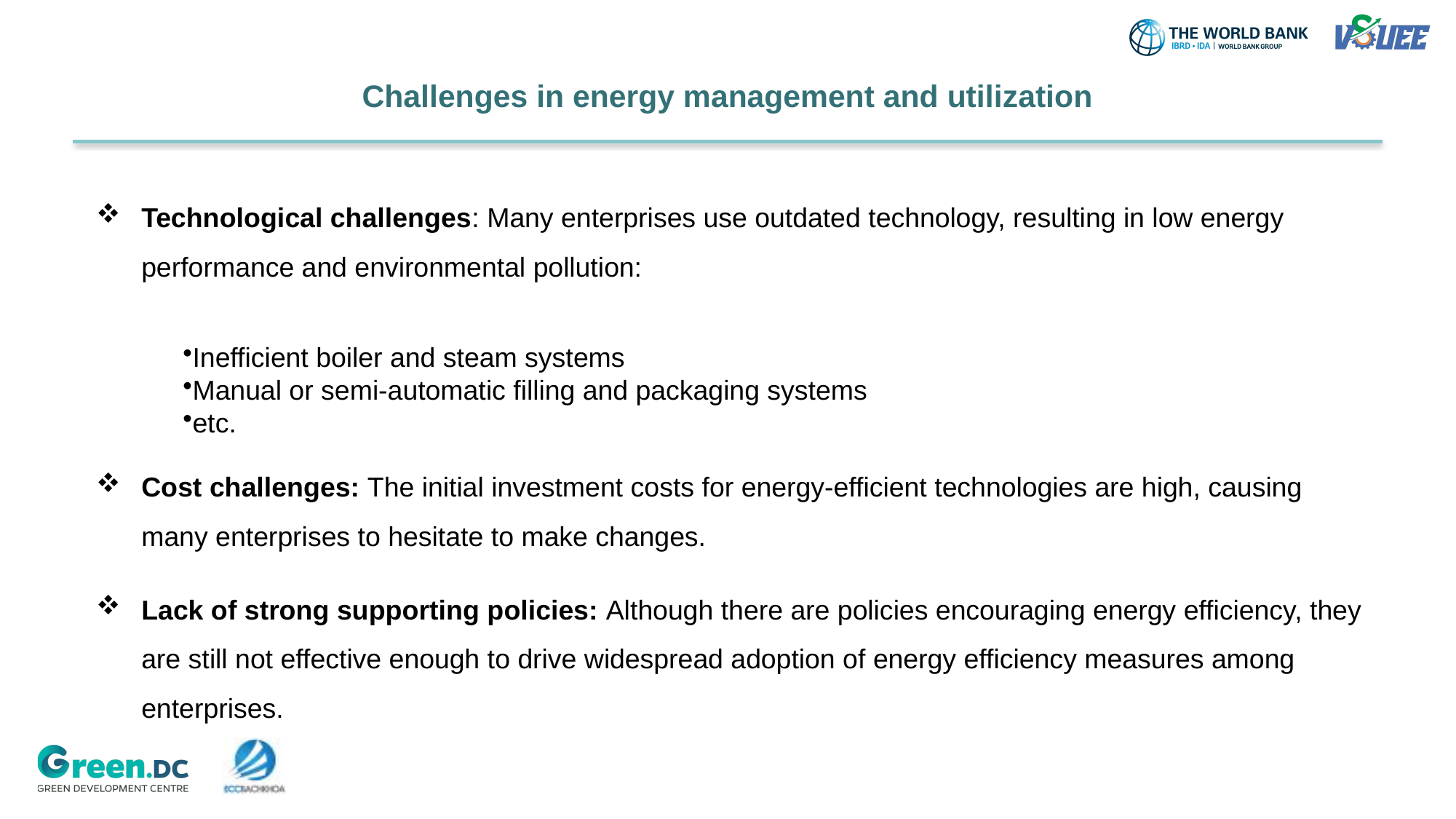

# Challenges in energy management and utilization
Technological challenges: Many enterprises use outdated technology, resulting in low energy performance and environmental pollution:

Cost challenges: The initial investment costs for energy-efficient technologies are high, causing many enterprises to hesitate to make changes.
Lack of strong supporting policies: Although there are policies encouraging energy efficiency, they are still not effective enough to drive widespread adoption of energy efficiency measures among enterprises.
Inefficient boiler and steam systems
Manual or semi-automatic filling and packaging systems
etc.